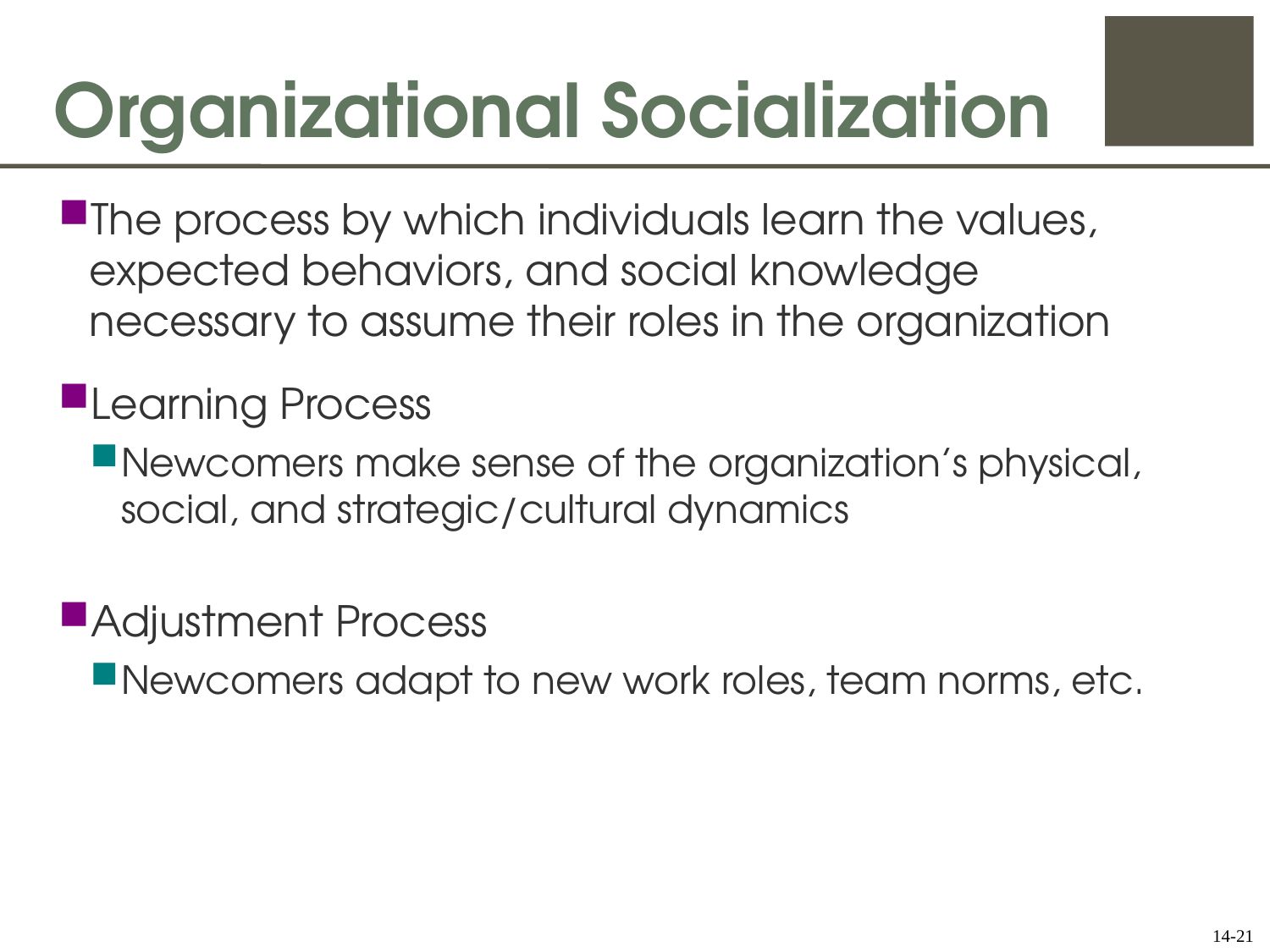

# Organizational Socialization
The process by which individuals learn the values, expected behaviors, and social knowledge necessary to assume their roles in the organization
Learning Process
Newcomers make sense of the organization’s physical, social, and strategic/cultural dynamics
Adjustment Process
Newcomers adapt to new work roles, team norms, etc.